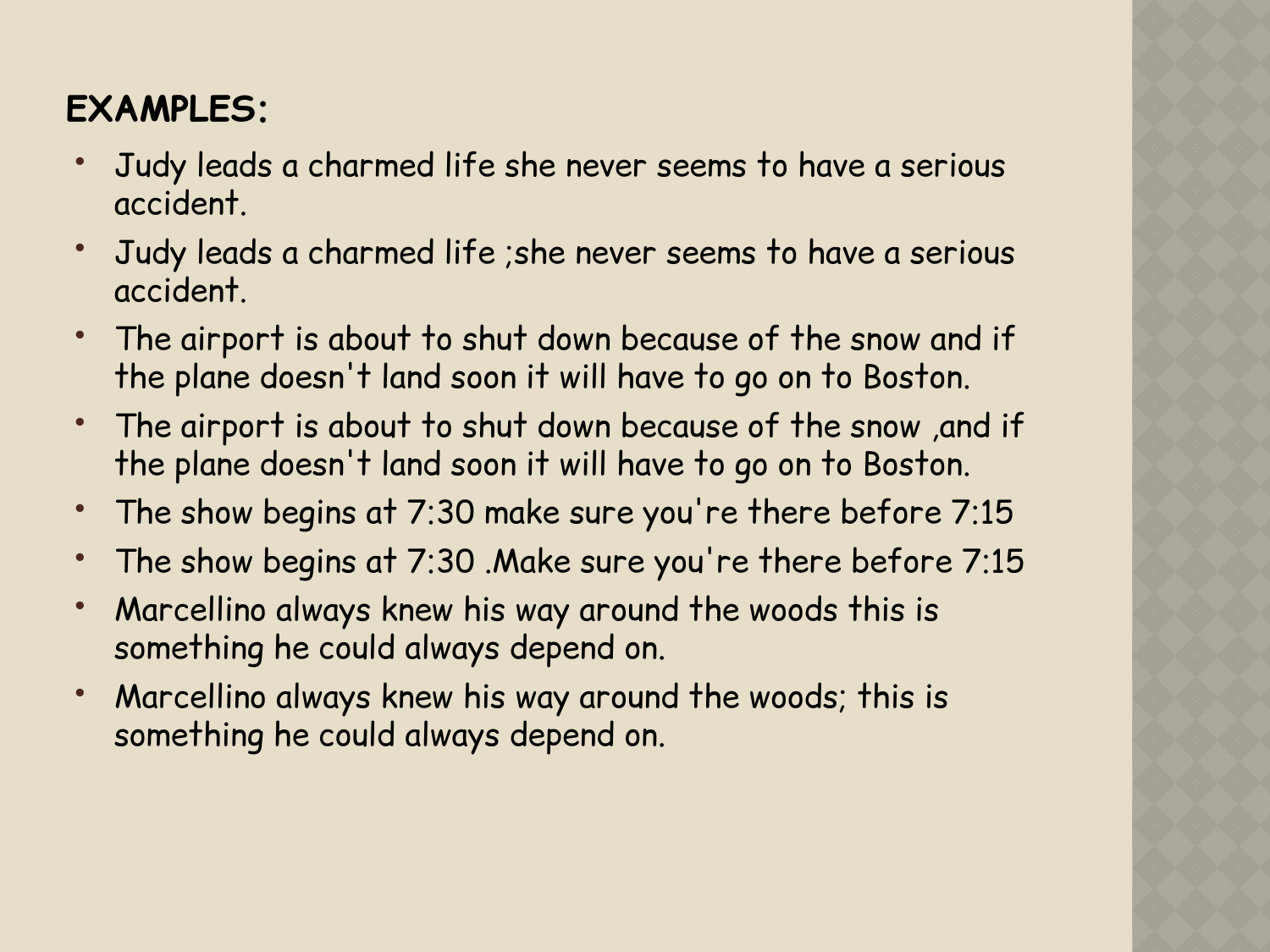

# Examples:
Judy leads a charmed life she never seems to have a serious accident.
Judy leads a charmed life ;she never seems to have a serious accident.
The airport is about to shut down because of the snow and if the plane doesn't land soon it will have to go on to Boston.
The airport is about to shut down because of the snow ,and if the plane doesn't land soon it will have to go on to Boston.
The show begins at 7:30 make sure you're there before 7:15
The show begins at 7:30 .Make sure you're there before 7:15
Marcellino always knew his way around the woods this is something he could always depend on.
Marcellino always knew his way around the woods; this is something he could always depend on.